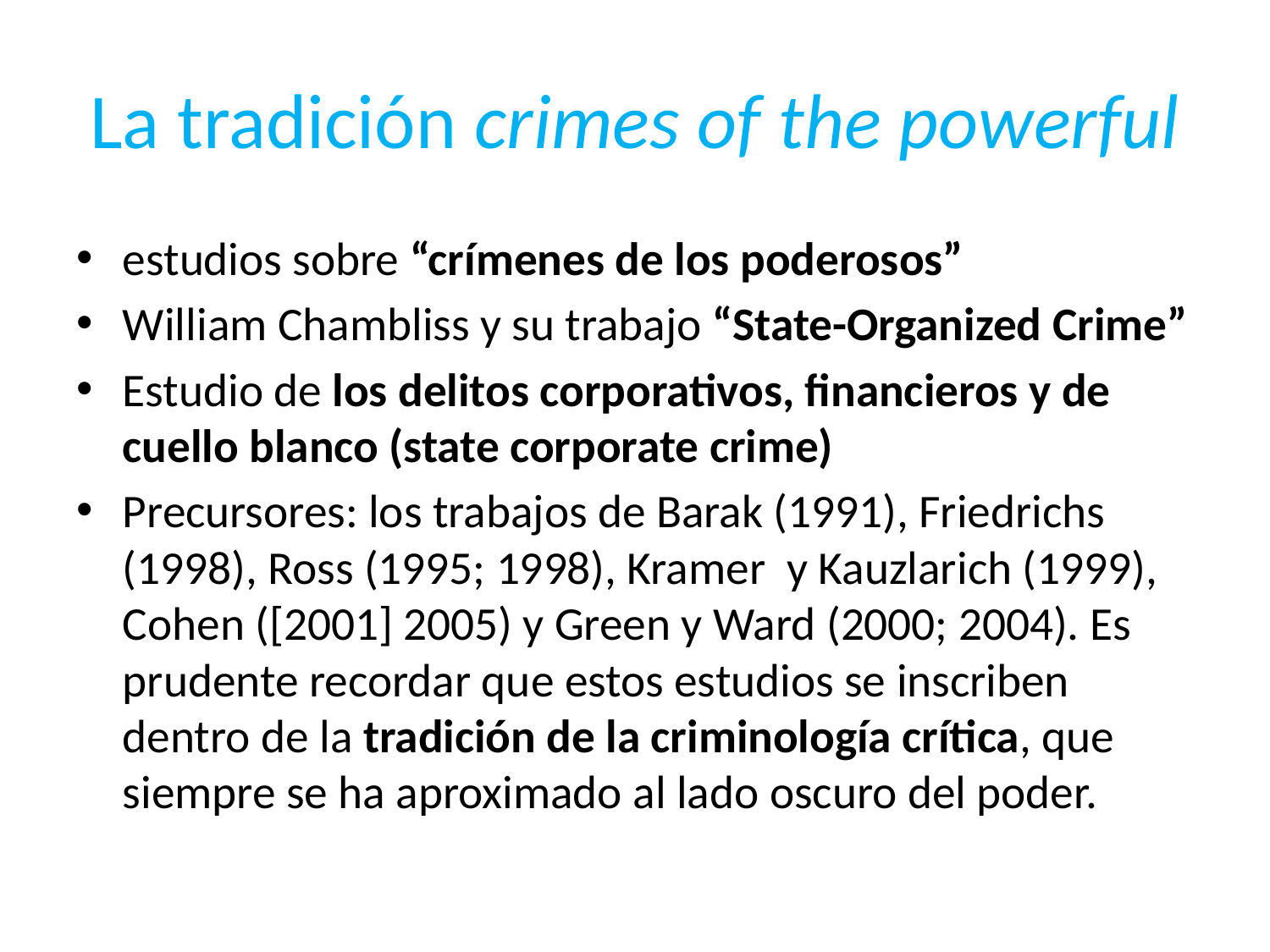

# La tradición crimes of the powerful
estudios sobre “crímenes de los poderosos”
William Chambliss y su trabajo “State-Organized Crime”
Estudio de los delitos corporativos, financieros y de cuello blanco (state corporate crime)
Precursores: los trabajos de Barak (1991), Friedrichs (1998), Ross (1995; 1998), Kramer  y Kauzlarich (1999), Cohen ([2001] 2005) y Green y Ward (2000; 2004). Es prudente recordar que estos estudios se inscriben dentro de la tradición de la criminología crítica, que siempre se ha aproximado al lado oscuro del poder.